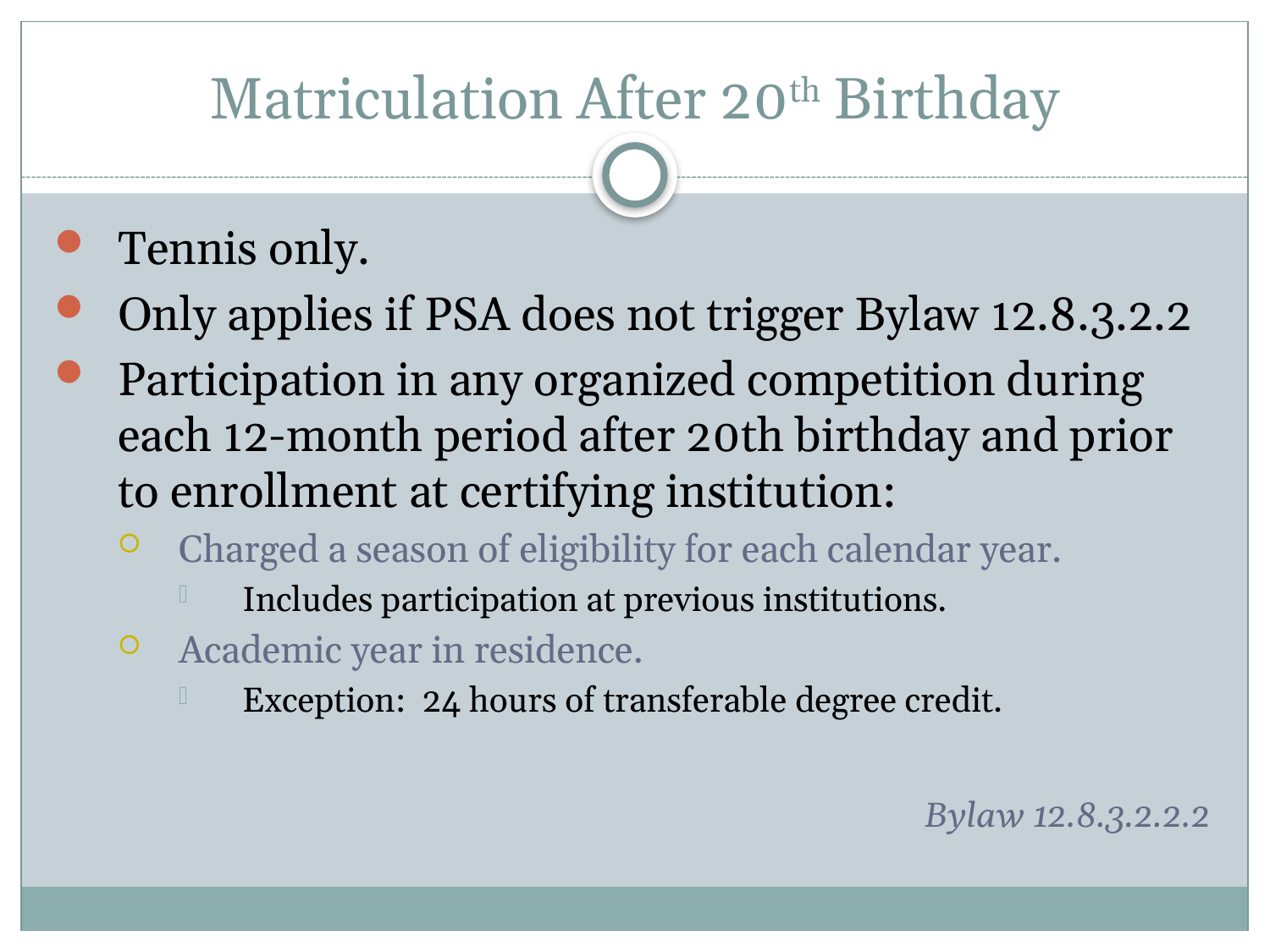

# Matriculation After 20th Birthday
Tennis only.
Only applies if PSA does not trigger Bylaw 12.8.3.2.2
Participation in any organized competition during each 12-month period after 20th birthday and prior to enrollment at certifying institution:
Charged a season of eligibility for each calendar year.
Includes participation at previous institutions.
Academic year in residence.
Exception:  24 hours of transferable degree credit.

Bylaw 12.8.3.2.2.2